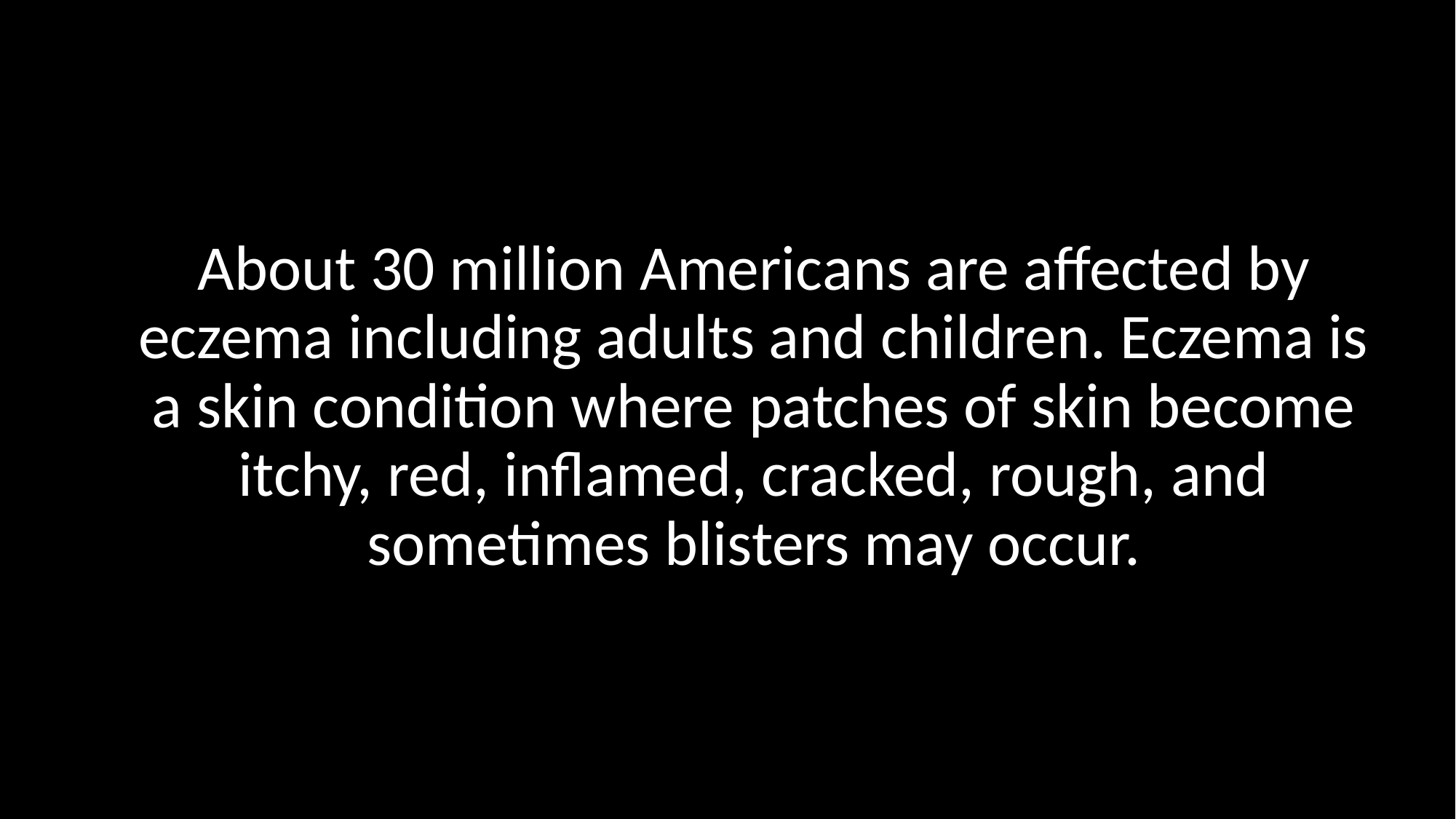

About 30 million Americans are affected by eczema including adults and children. Eczema is a skin condition where patches of skin become itchy, red, inflamed, cracked, rough, and sometimes blisters may occur.